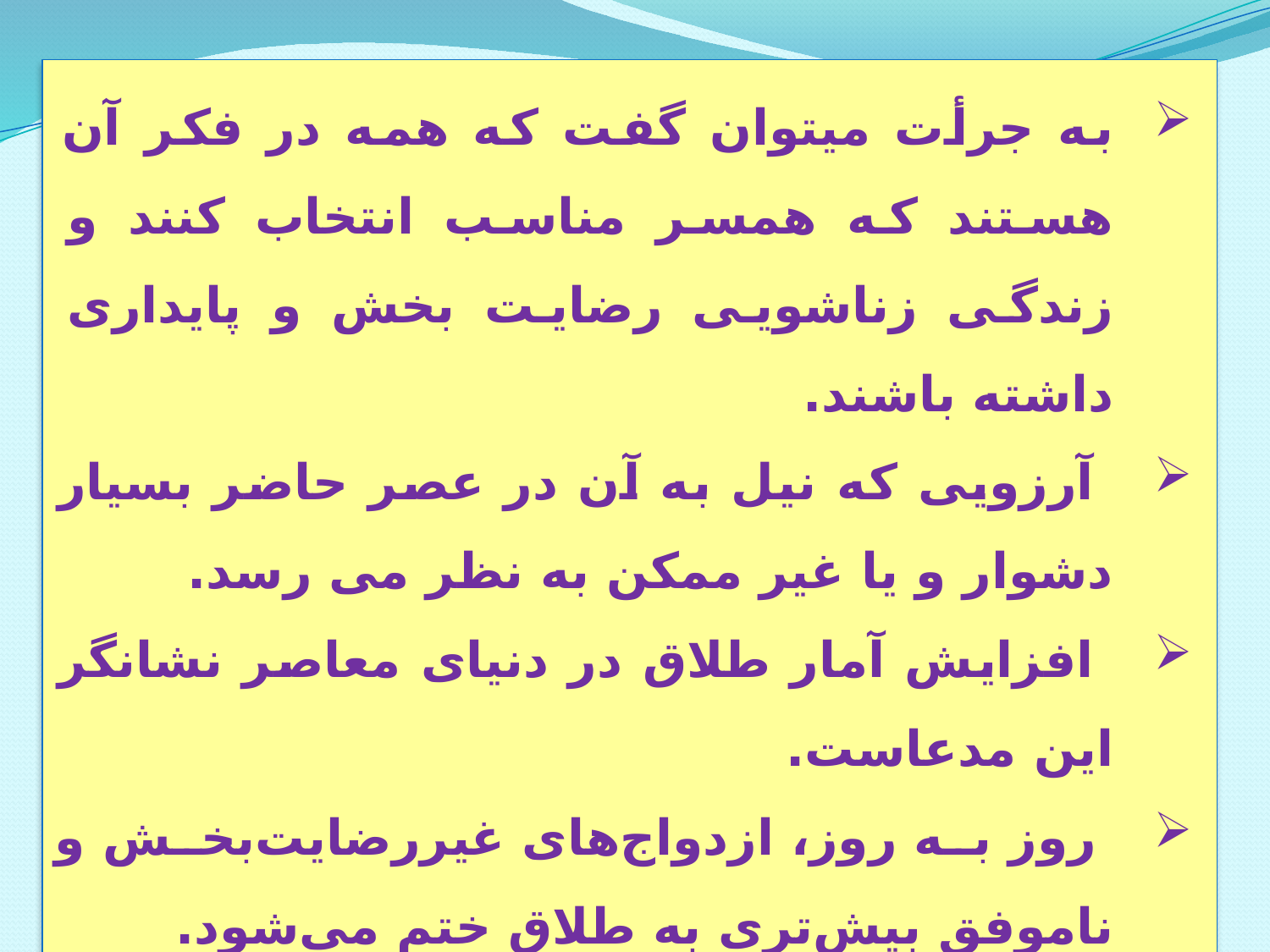

به جرأت می­توان گفت که همه در فکر آن هستند که همسر مناسب انتخاب کنند و زندگی زناشویی رضایت بخش و پایداری داشته باشند.
 آرزویی که نیل به آن در عصر حاضر بسیار دشوار و یا غیر ممکن به نظر می رسد.
 افزایش آمار طلاق در دنیای معاصر نشانگر این مدعاست.
 روز به روز، ازدواج‌های غیررضایت‌بخش و ناموفق بیش‌تری به طلاق ختم می‌شود.